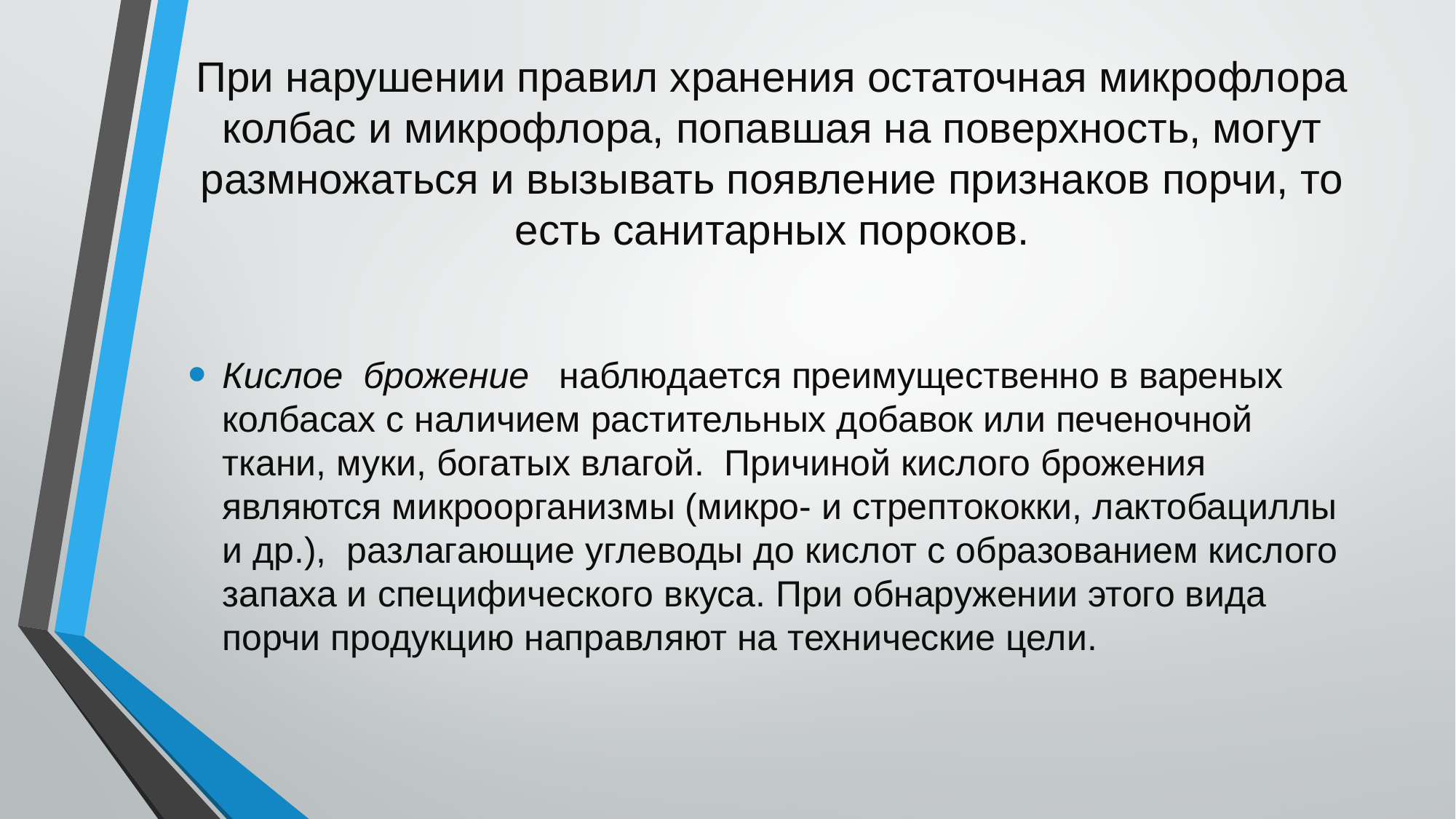

# При нарушении правил хранения остаточная микрофлора колбас и микрофлора, попавшая на поверхность, могут размножаться и вызывать появление признаков порчи, то есть санитарных пороков.
Кислое  брожение   наблюдается преимущественно в вареных колбасах с наличием растительных добавок или печеночной ткани, муки, богатых влагой.  Причиной кислого брожения являются микроорганизмы (микро- и стрептококки, лактобациллы и др.),  разлагающие углеводы до кислот с образованием кислого запаха и специфического вкуса. При обнаружении этого вида порчи продукцию направляют на технические цели.